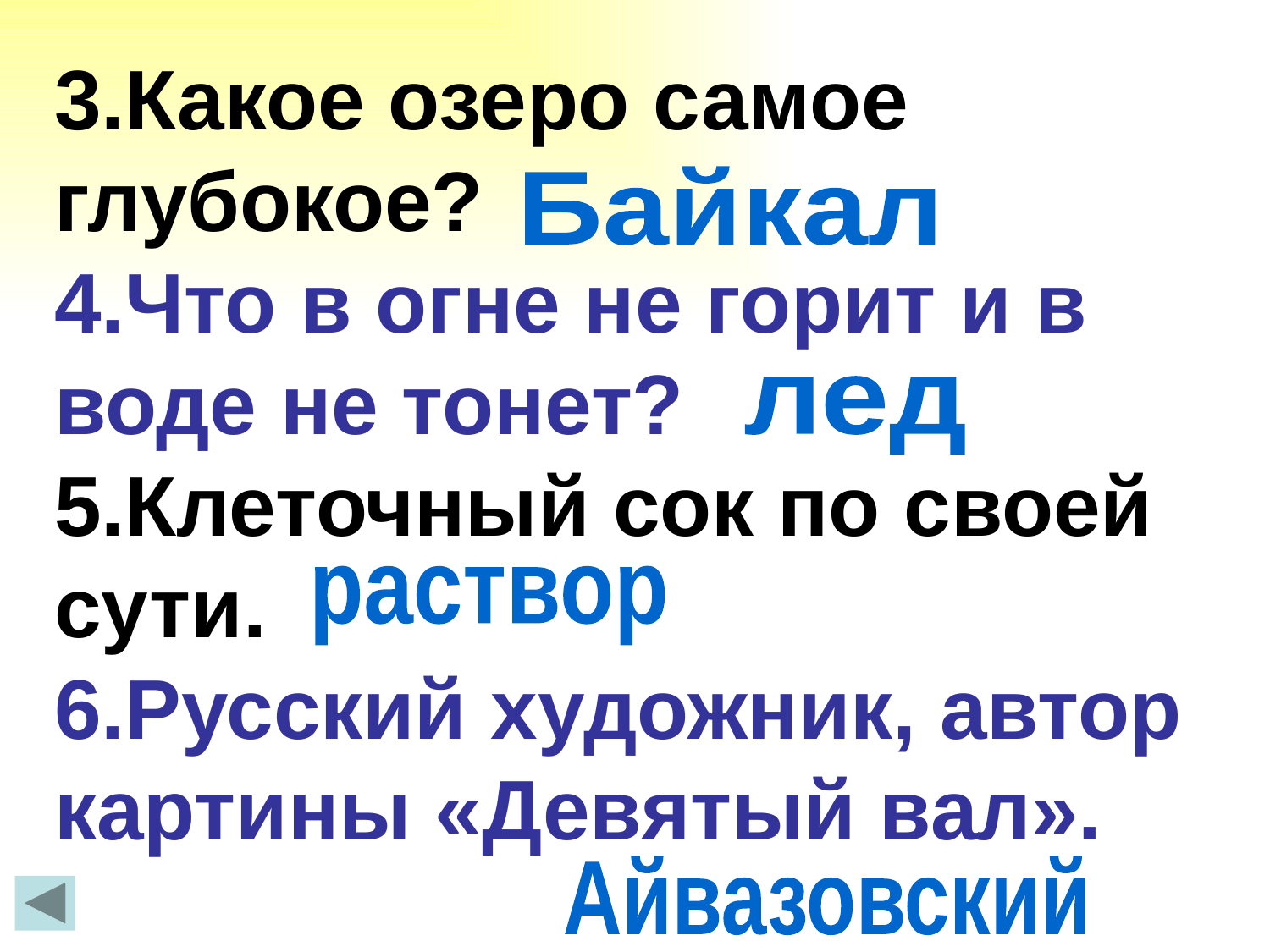

3.Какое озеро самое глубокое?
4.Что в огне не горит и в воде не тонет?
5.Клеточный сок по своей сути.
6.Русский художник, автор картины «Девятый вал».
Байкал
лед
раствор
Айвазовский